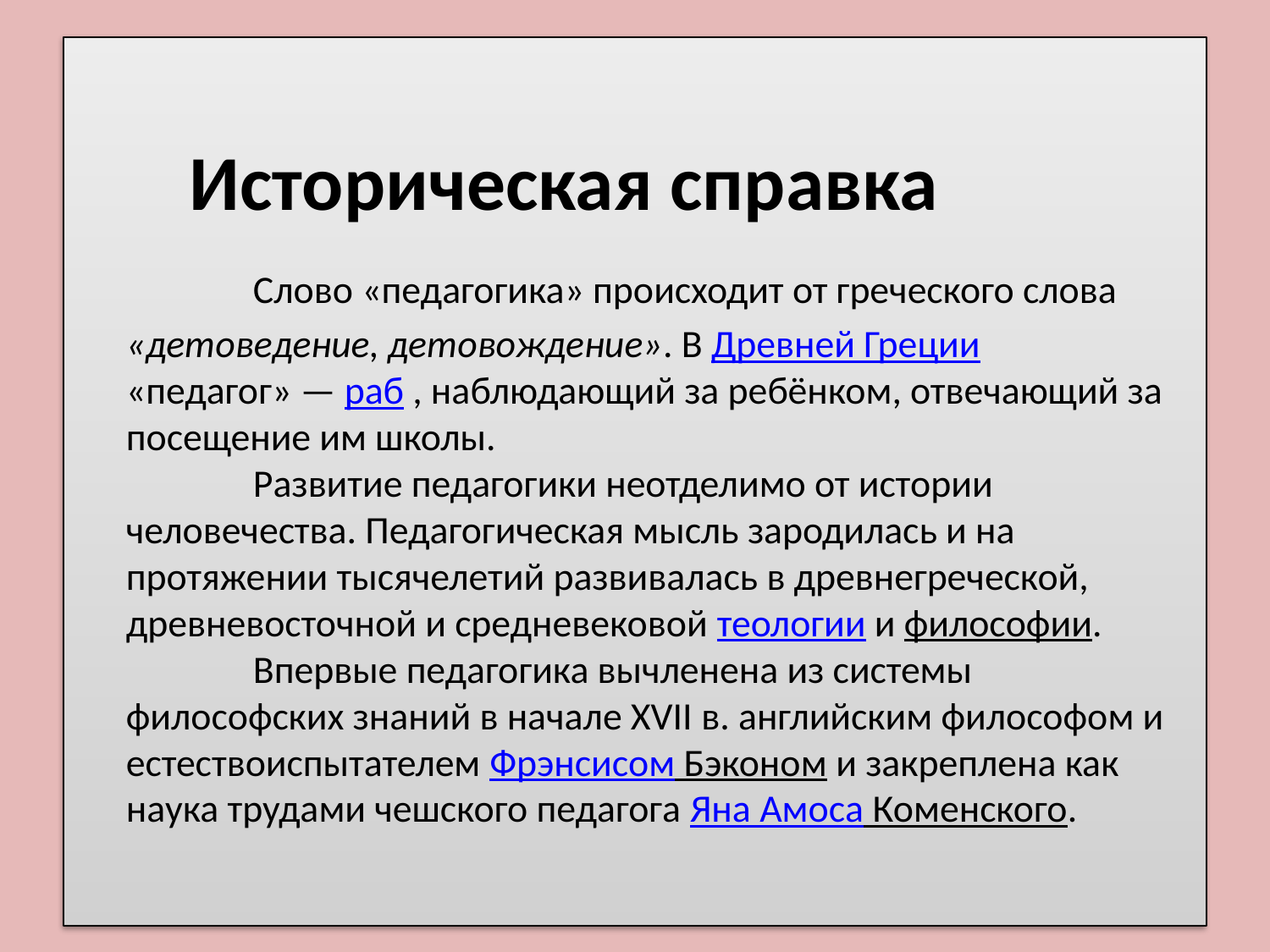

# Историческая справка Слово «педагогика» происходит от греческого слова «детоведение, детовождение». В Древней Греции «педагог» — раб , наблюдающий за ребёнком, отвечающий за посещение им школы. Развитие педагогики неотделимо от истории человечества. Педагогическая мысль зародилась и на протяжении тысячелетий развивалась в древнегреческой, древневосточной и средневековой теологии и философии. Впервые педагогика вычленена из системы философских знаний в начале XVII в. английским философом и естествоиспытателем Фрэнсисом Бэконом и закреплена как наука трудами чешского педагога Яна Амоса Коменского.